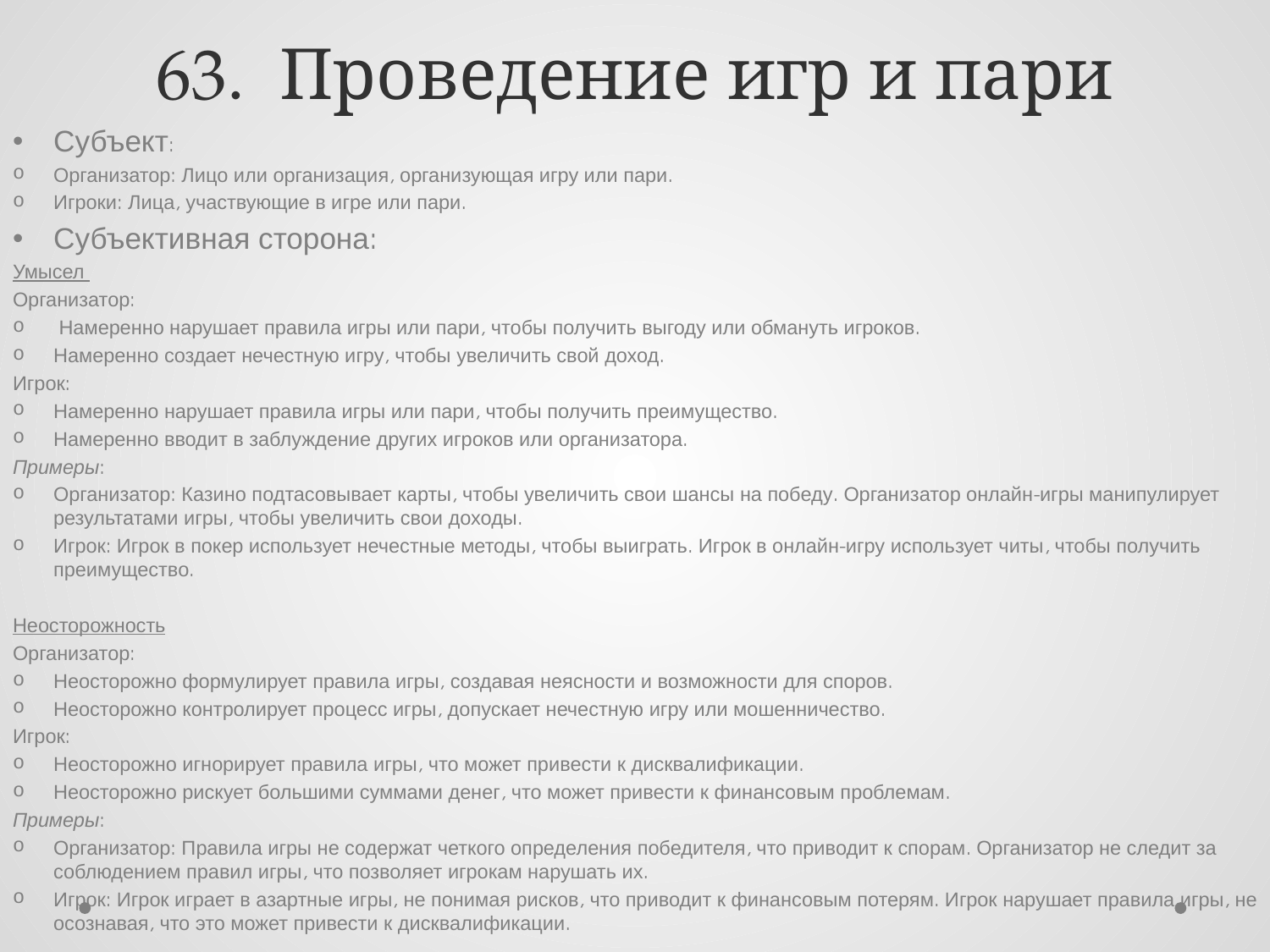

# 63.  Проведение игр и пари
Субъект:
Организатор: Лицо или организация, организующая игру или пари.
Игроки: Лица, участвующие в игре или пари.
Субъективная сторона:
Умысел
Организатор:
 Намеренно нарушает правила игры или пари, чтобы получить выгоду или обмануть игроков.
Намеренно создает нечестную игру, чтобы увеличить свой доход.
Игрок:
Намеренно нарушает правила игры или пари, чтобы получить преимущество.
Намеренно вводит в заблуждение других игроков или организатора.
Примеры:
Организатор: Казино подтасовывает карты, чтобы увеличить свои шансы на победу. Организатор онлайн-игры манипулирует результатами игры, чтобы увеличить свои доходы.
Игрок: Игрок в покер использует нечестные методы, чтобы выиграть. Игрок в онлайн-игру использует читы, чтобы получить преимущество.

Неосторожность
Организатор:
Неосторожно формулирует правила игры, создавая неясности и возможности для споров.
Неосторожно контролирует процесс игры, допускает нечестную игру или мошенничество.
Игрок:
Неосторожно игнорирует правила игры, что может привести к дисквалификации.
Неосторожно рискует большими суммами денег, что может привести к финансовым проблемам.
Примеры:
Организатор: Правила игры не содержат четкого определения победителя, что приводит к спорам. Организатор не следит за соблюдением правил игры, что позволяет игрокам нарушать их.
Игрок: Игрок играет в азартные игры, не понимая рисков, что приводит к финансовым потерям. Игрок нарушает правила игры, не осознавая, что это может привести к дисквалификации.